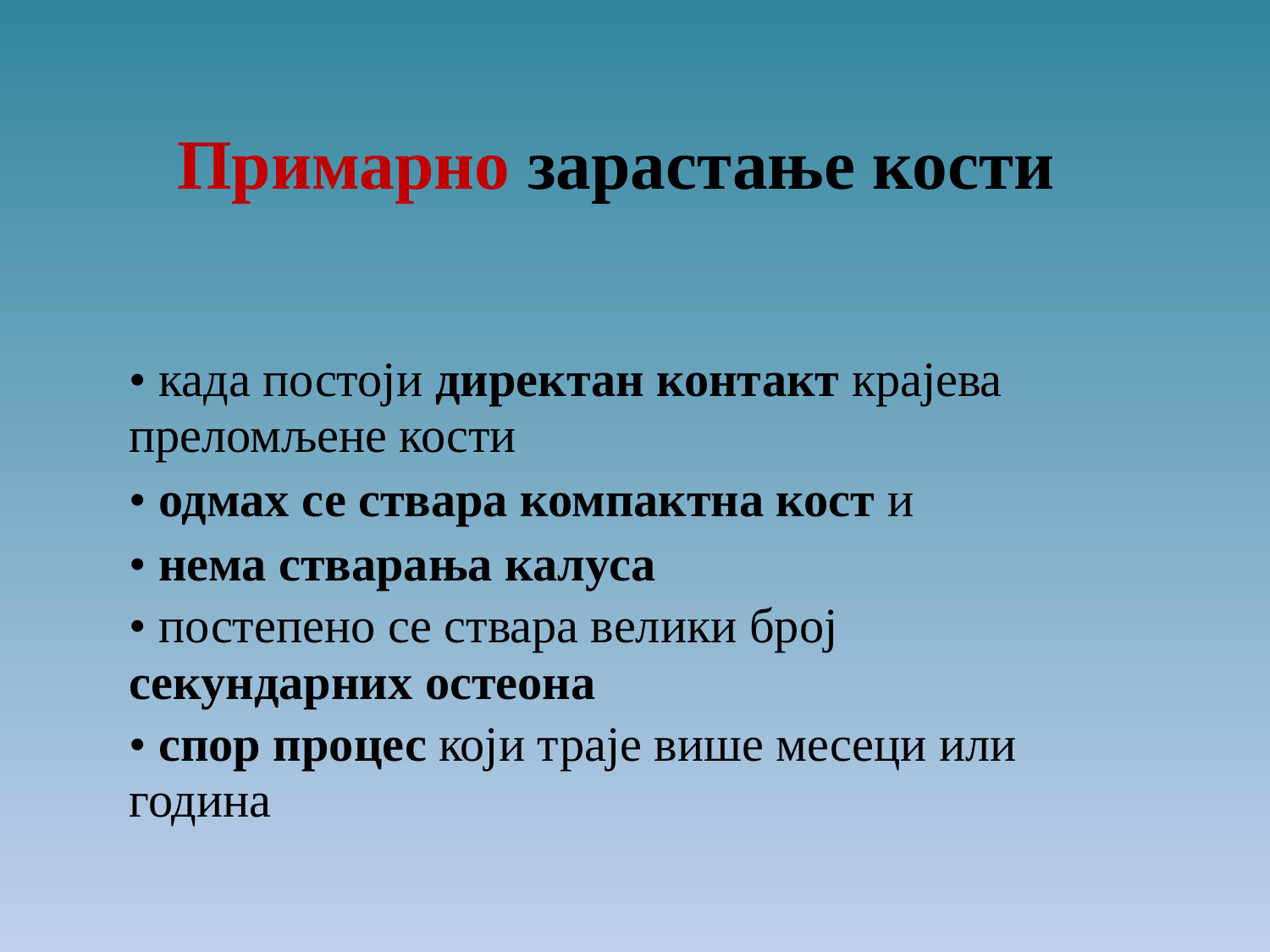

Примарно зарастање кости
• када постоји директан контакт крајева
преломљене кости
• одмах се ствара компактна кост и
• нема стварања калуса
• постепено се ствара велики број
секундарних остеона
• спор процес који траје више месеци или
година